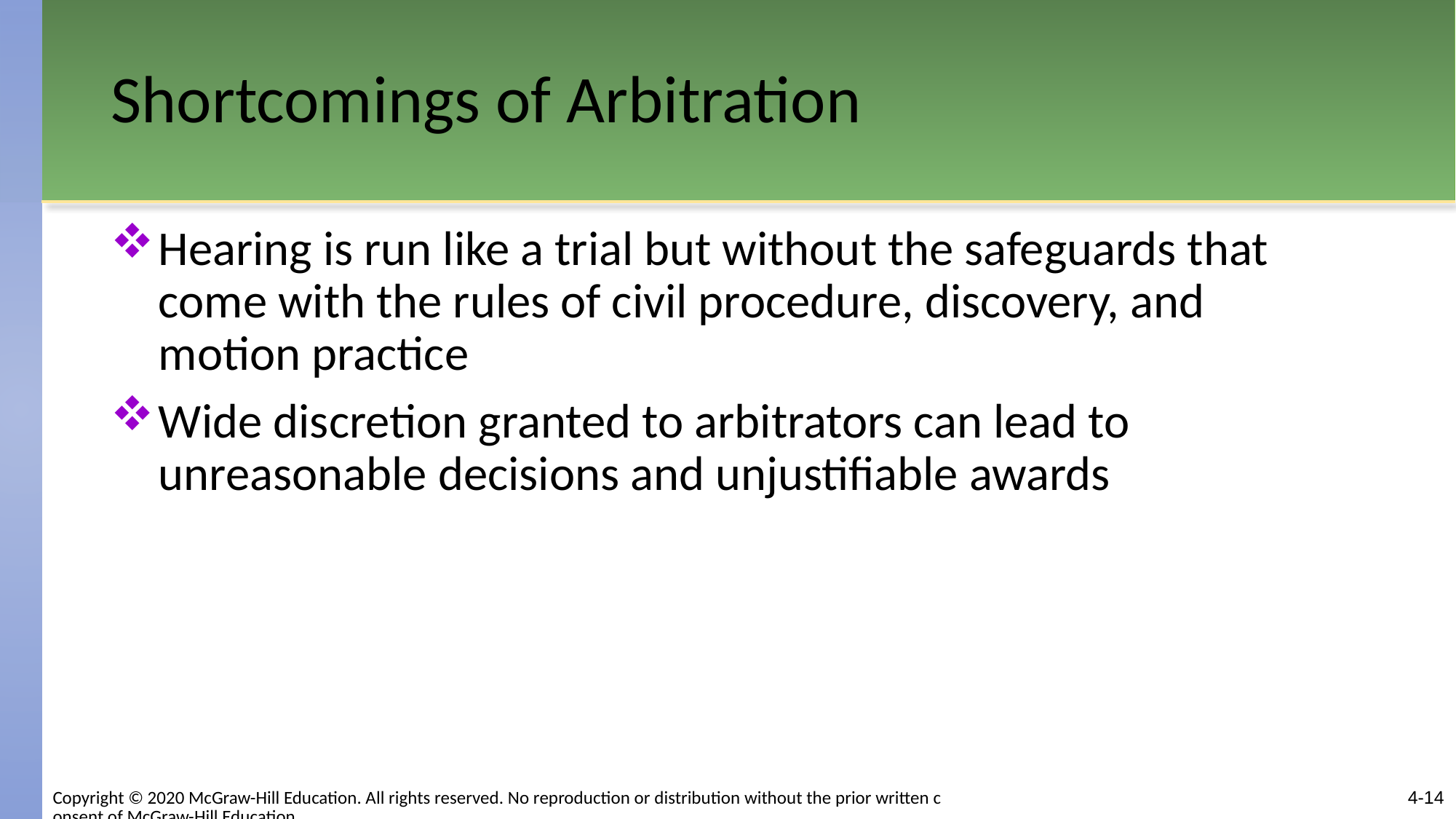

# Shortcomings of Arbitration
Hearing is run like a trial but without the safeguards that come with the rules of civil procedure, discovery, and motion practice
Wide discretion granted to arbitrators can lead to unreasonable decisions and unjustifiable awards
4-14
Copyright © 2020 McGraw-Hill Education. All rights reserved. No reproduction or distribution without the prior written consent of McGraw-Hill Education.